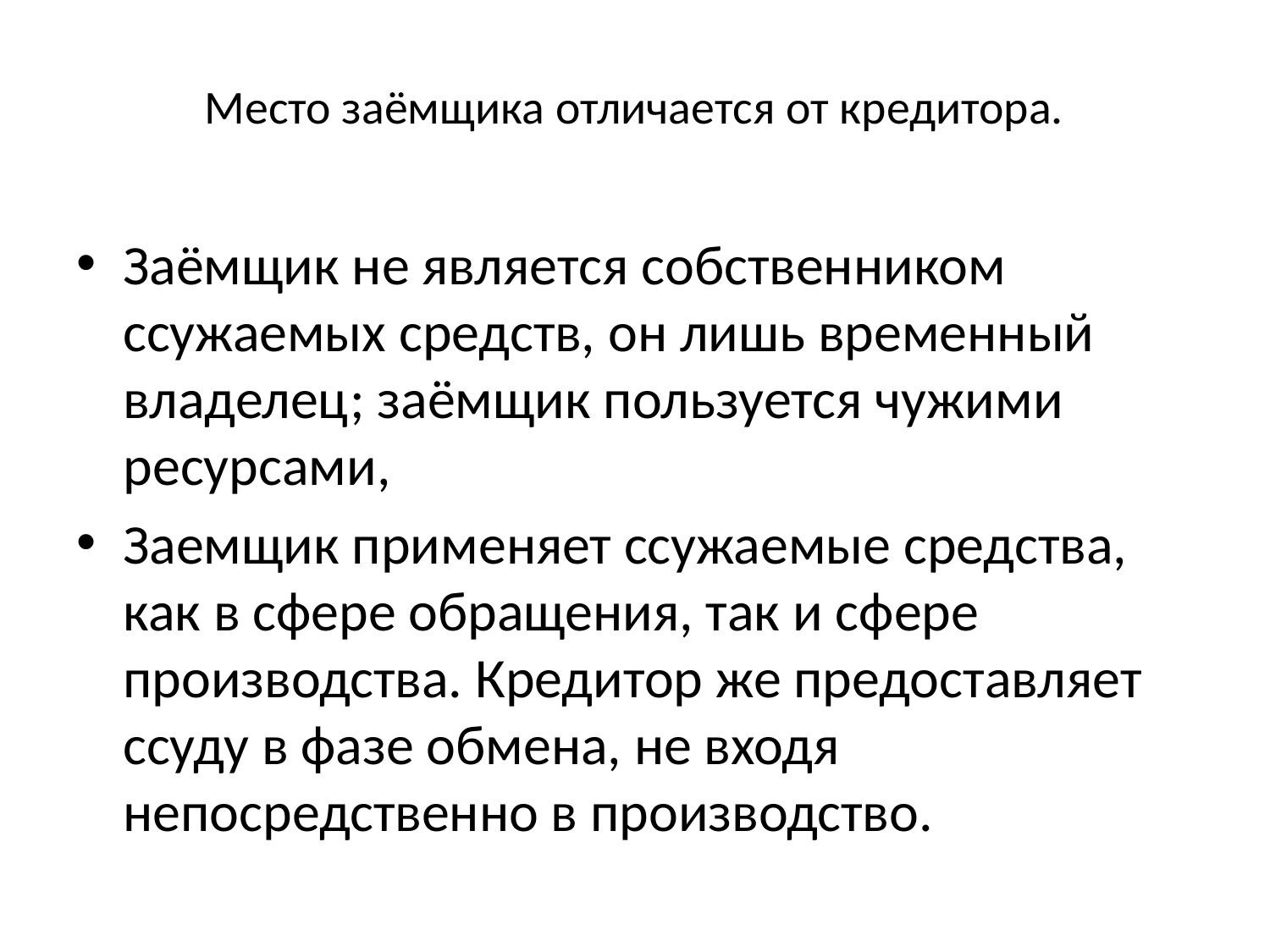

# Место заёмщика отличается от кредитора.
Заёмщик не является собственником ссужаемых средств, он лишь временный владелец; заёмщик пользуется чужими ресурсами,
Заемщик применяет ссужаемые средства, как в сфере обращения, так и сфере производства. Кредитор же предоставляет ссуду в фазе обмена, не входя непосредственно в производство.